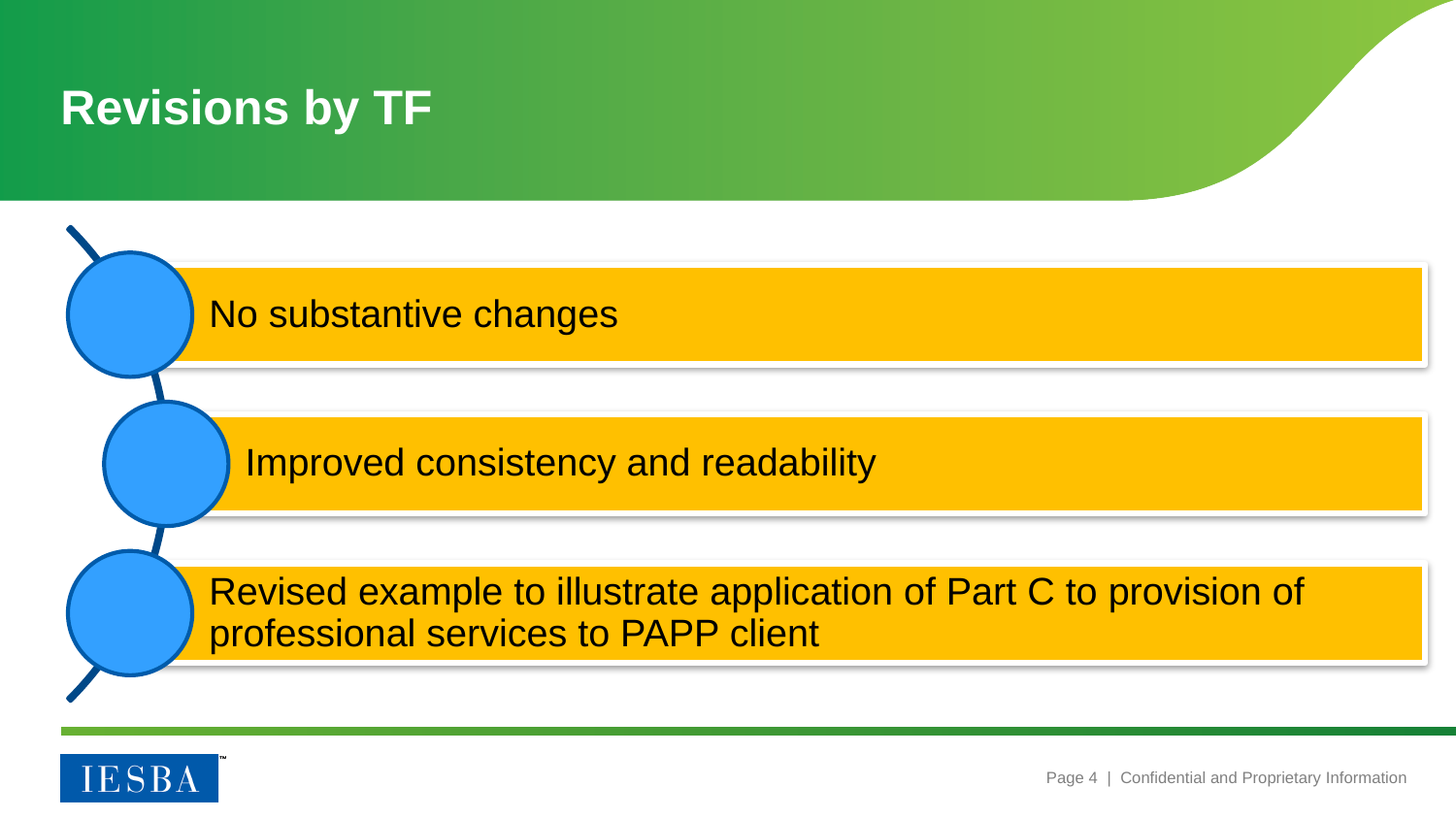

# Revisions by TF
No substantive changes
Improved consistency and readability
Revised example to illustrate application of Part C to provision of professional services to PAPP client